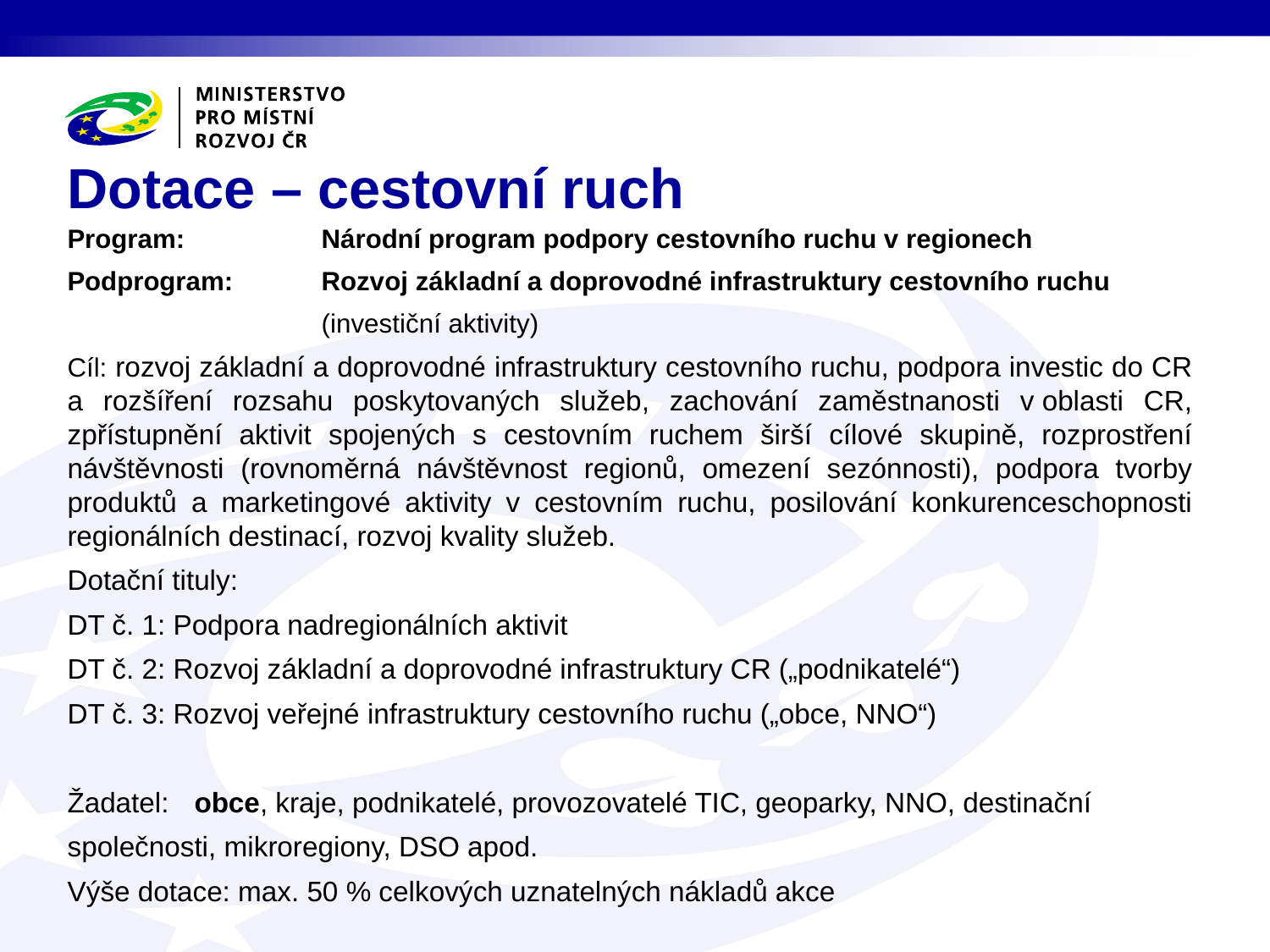

# Dotace – cestovní ruch
Program: 		Národní program podpory cestovního ruchu v regionech
Podprogram: 	Rozvoj základní a doprovodné infrastruktury cestovního ruchu
		(investiční aktivity)
Cíl: rozvoj základní a doprovodné infrastruktury cestovního ruchu, podpora investic do CR a rozšíření rozsahu poskytovaných služeb, zachování zaměstnanosti v oblasti CR, zpřístupnění aktivit spojených s cestovním ruchem širší cílové skupině, rozprostření návštěvnosti (rovnoměrná návštěvnost regionů, omezení sezónnosti), podpora tvorby produktů a marketingové aktivity v cestovním ruchu, posilování konkurenceschopnosti regionálních destinací, rozvoj kvality služeb.
Dotační tituly:
DT č. 1: Podpora nadregionálních aktivit
DT č. 2: Rozvoj základní a doprovodné infrastruktury CR („podnikatelé“)
DT č. 3: Rozvoj veřejné infrastruktury cestovního ruchu („obce, NNO“)

Žadatel: 	obce, kraje, podnikatelé, provozovatelé TIC, geoparky, NNO, destinační
společnosti, mikroregiony, DSO apod.
Výše dotace: max. 50 % celkových uznatelných nákladů akce